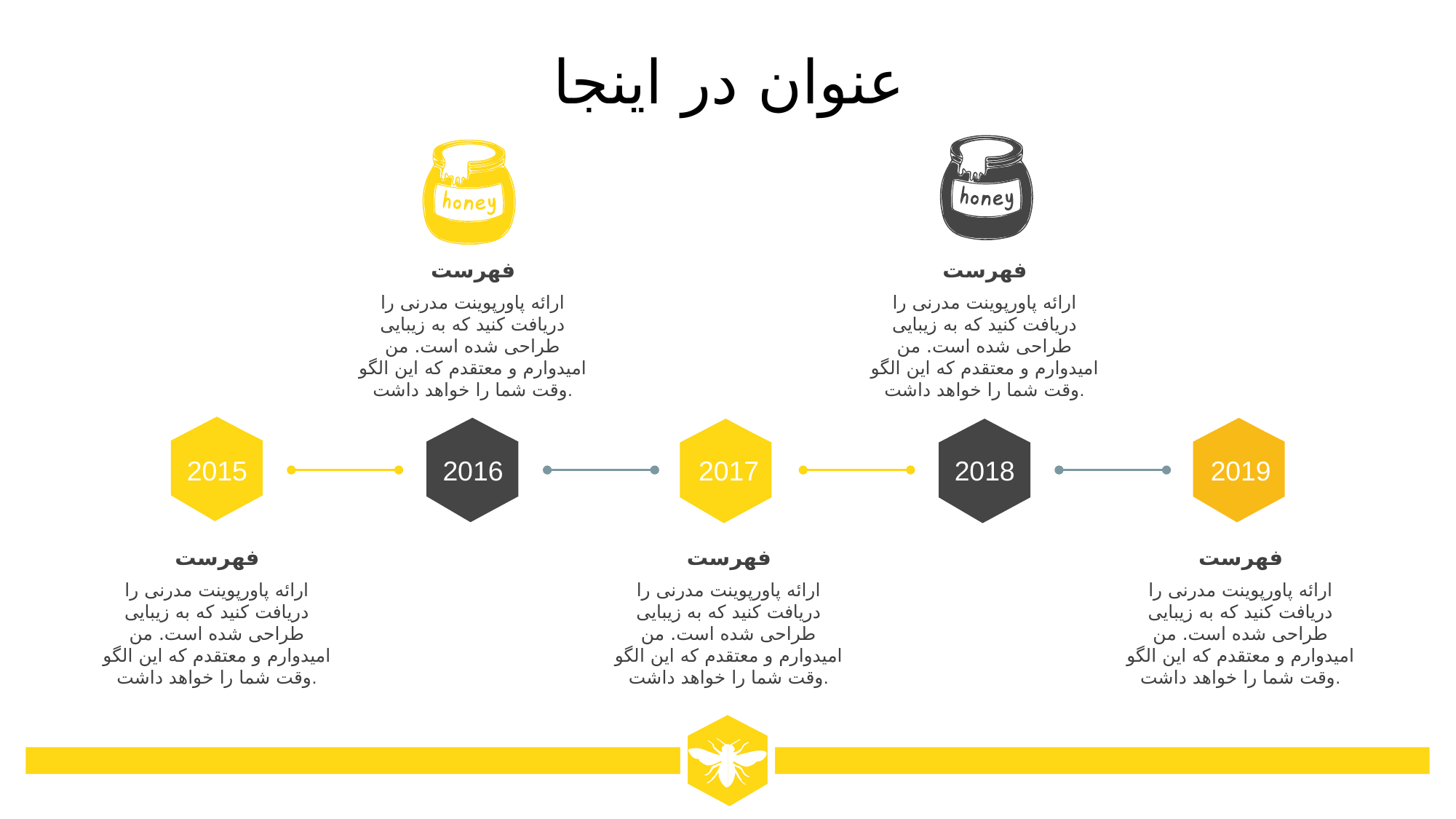

عنوان در اینجا

فهرست
ارائه پاورپوینت مدرنی را دریافت کنید که به زیبایی طراحی شده است. من امیدوارم و معتقدم که این الگو وقت شما را خواهد داشت.
فهرست
ارائه پاورپوینت مدرنی را دریافت کنید که به زیبایی طراحی شده است. من امیدوارم و معتقدم که این الگو وقت شما را خواهد داشت.

2019
2018
2017
2016
2015
فهرست
ارائه پاورپوینت مدرنی را دریافت کنید که به زیبایی طراحی شده است. من امیدوارم و معتقدم که این الگو وقت شما را خواهد داشت.
فهرست
ارائه پاورپوینت مدرنی را دریافت کنید که به زیبایی طراحی شده است. من امیدوارم و معتقدم که این الگو وقت شما را خواهد داشت.
فهرست
ارائه پاورپوینت مدرنی را دریافت کنید که به زیبایی طراحی شده است. من امیدوارم و معتقدم که این الگو وقت شما را خواهد داشت.